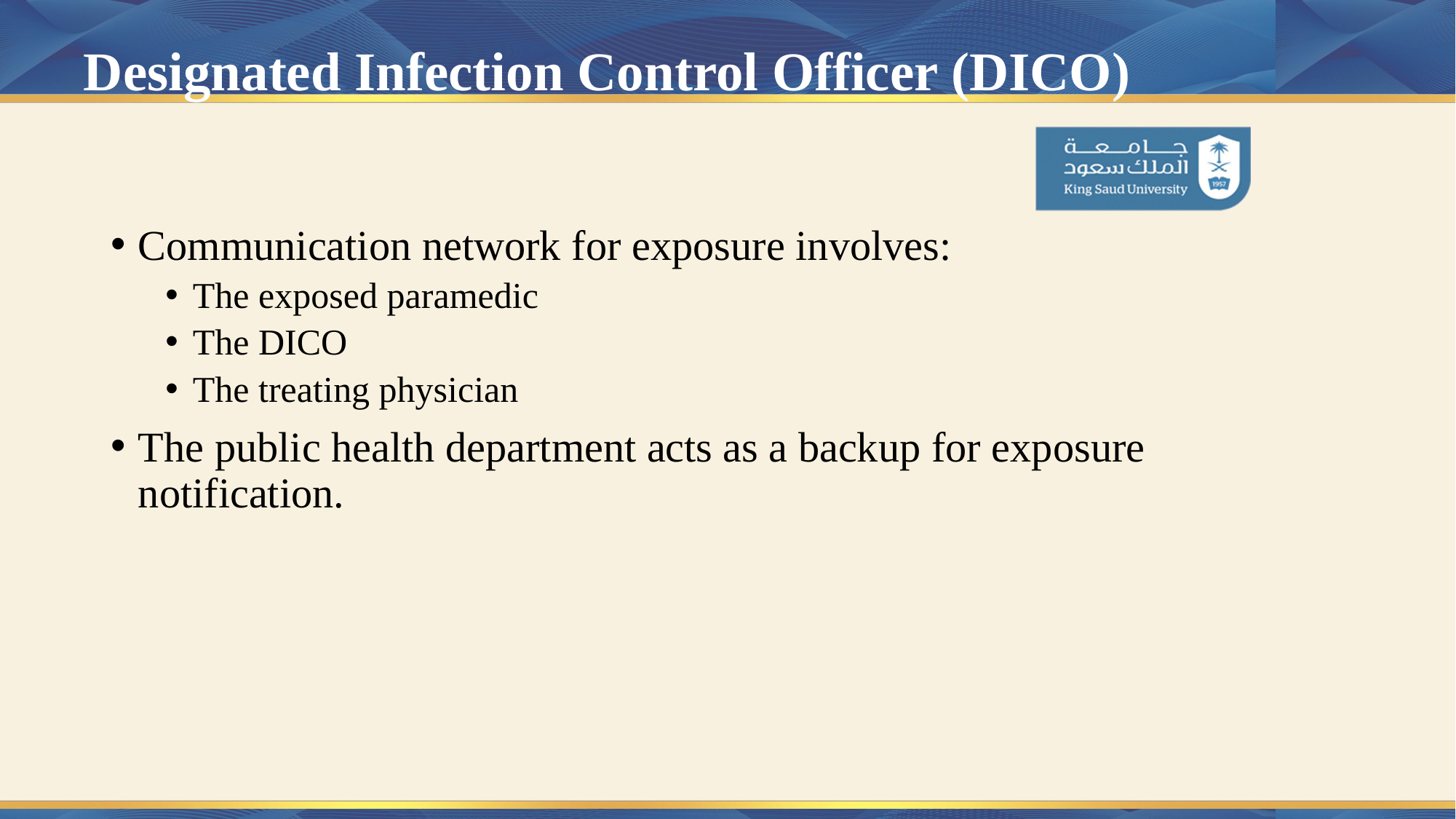

# Designated Infection Control Officer (DICO)
Communication network for exposure involves:
The exposed paramedic
The DICO
The treating physician
The public health department acts as a backup for exposure notification.